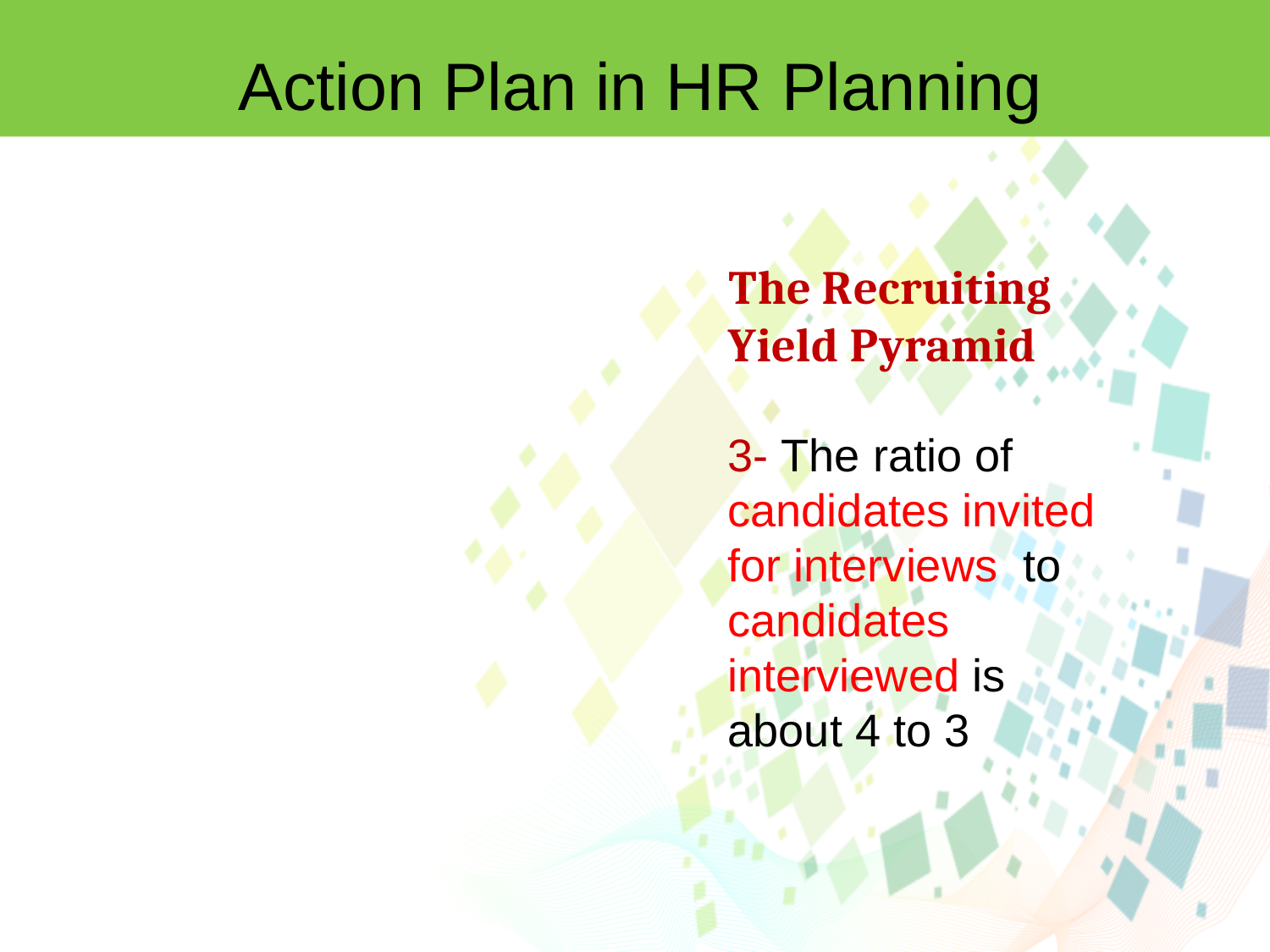

Action Plan in HR Planning
The Recruiting Yield Pyramid

3- The ratio of candidates invited for interviews  to candidates interviewed is about 4 to 3